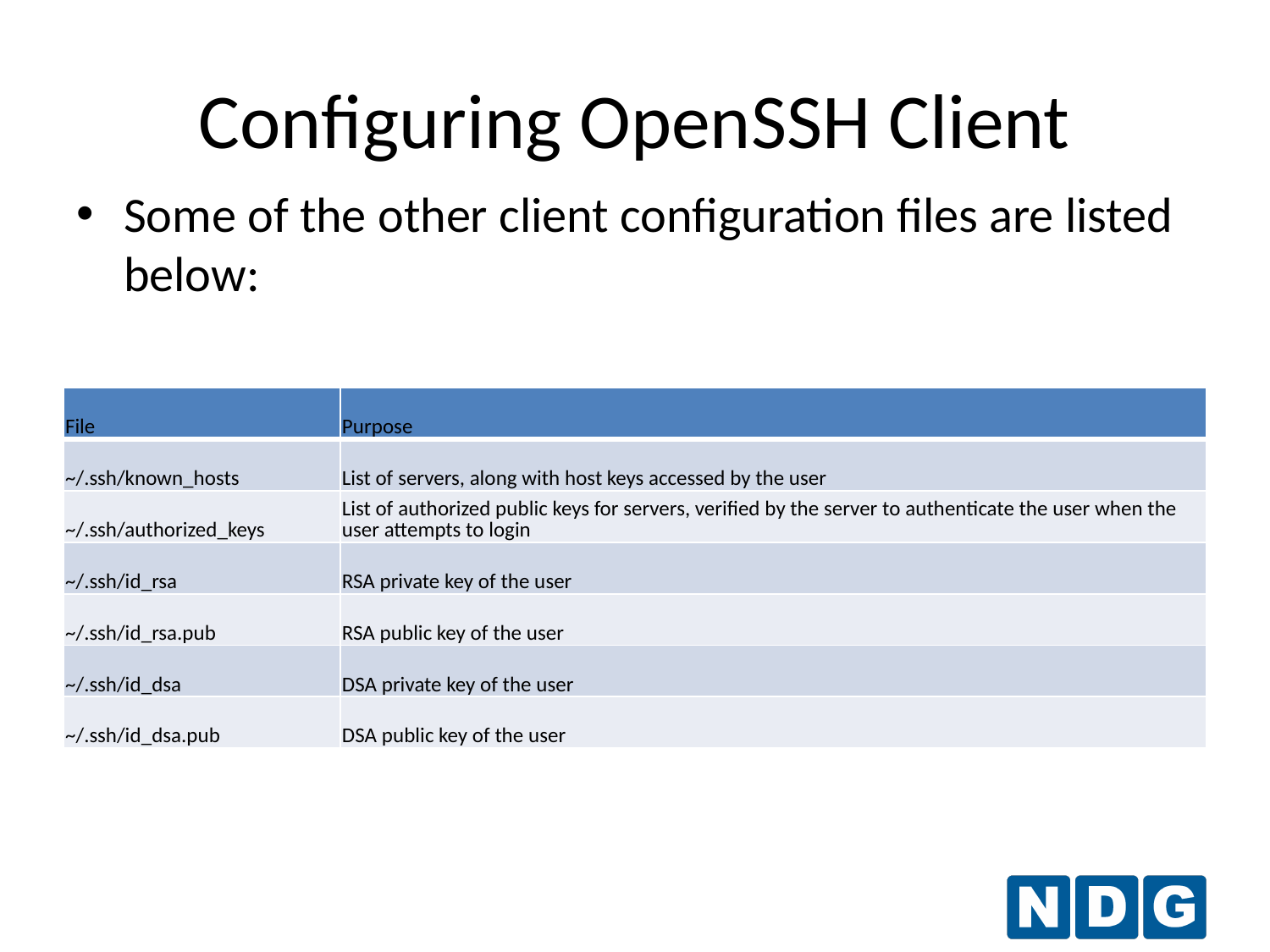

# Configuring OpenSSH Client
Some of the other client configuration files are listed below:
| File | Purpose |
| --- | --- |
| ~/.ssh/known\_hosts | List of servers, along with host keys accessed by the user |
| ~/.ssh/authorized\_keys | List of authorized public keys for servers, verified by the server to authenticate the user when the user attempts to login |
| ~/.ssh/id\_rsa | RSA private key of the user |
| ~/.ssh/id\_rsa.pub | RSA public key of the user |
| ~/.ssh/id\_dsa | DSA private key of the user |
| ~/.ssh/id\_dsa.pub | DSA public key of the user |